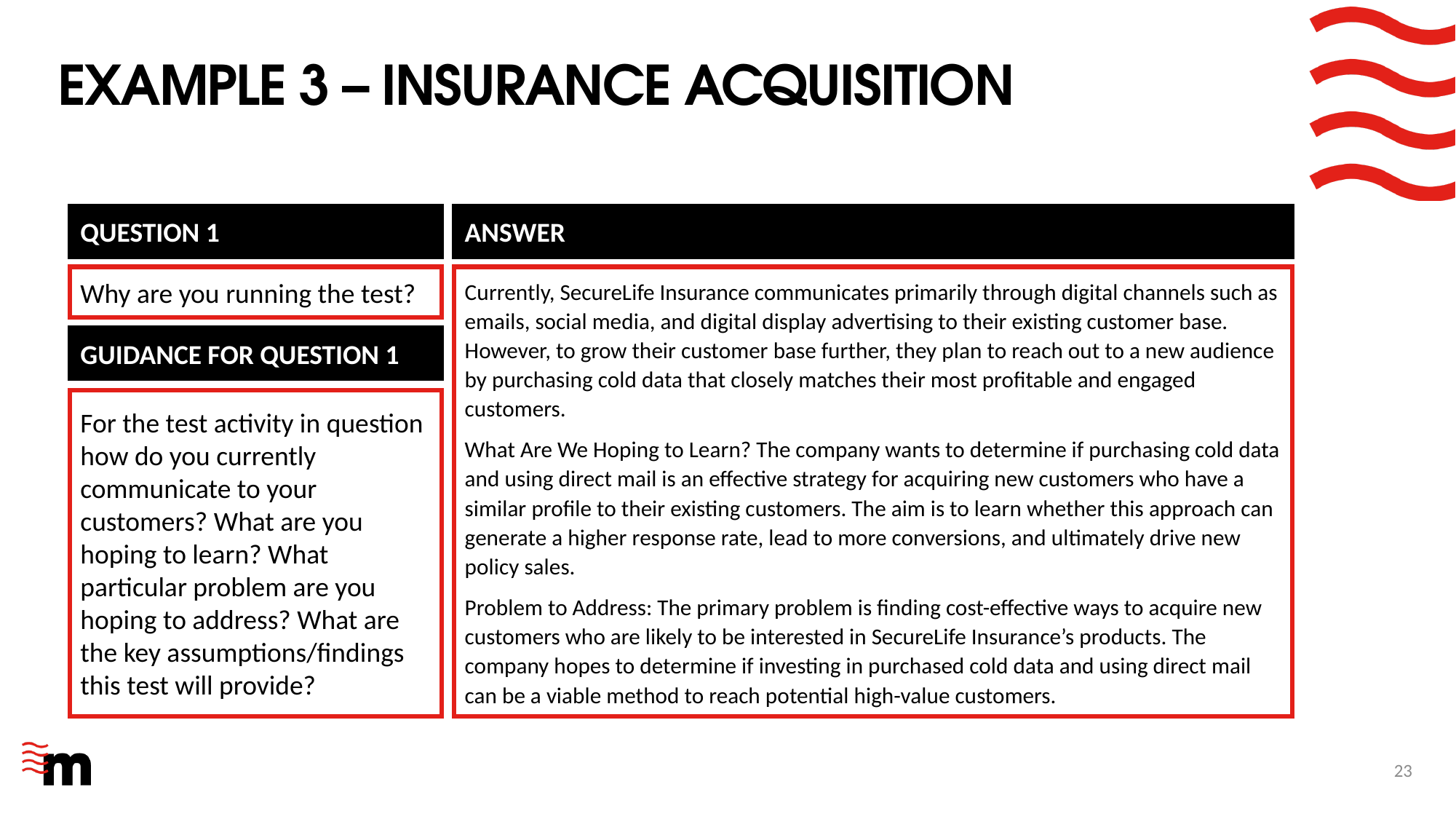

# Example 3 – insurance acquisition

QUESTION 1
ANSWER
Why are you running the test?
Currently, SecureLife Insurance communicates primarily through digital channels such as emails, social media, and digital display advertising to their existing customer base. However, to grow their customer base further, they plan to reach out to a new audience by purchasing cold data that closely matches their most profitable and engaged customers.
What Are We Hoping to Learn? The company wants to determine if purchasing cold data and using direct mail is an effective strategy for acquiring new customers who have a similar profile to their existing customers. The aim is to learn whether this approach can generate a higher response rate, lead to more conversions, and ultimately drive new policy sales.
Problem to Address: The primary problem is finding cost-effective ways to acquire new customers who are likely to be interested in SecureLife Insurance’s products. The company hopes to determine if investing in purchased cold data and using direct mail can be a viable method to reach potential high-value customers.
GUIDANCE FOR QUESTION 1
For the test activity in question how do you currently communicate to your customers? What are you hoping to learn? What particular problem are you hoping to address? What are the key assumptions/findings this test will provide?
23